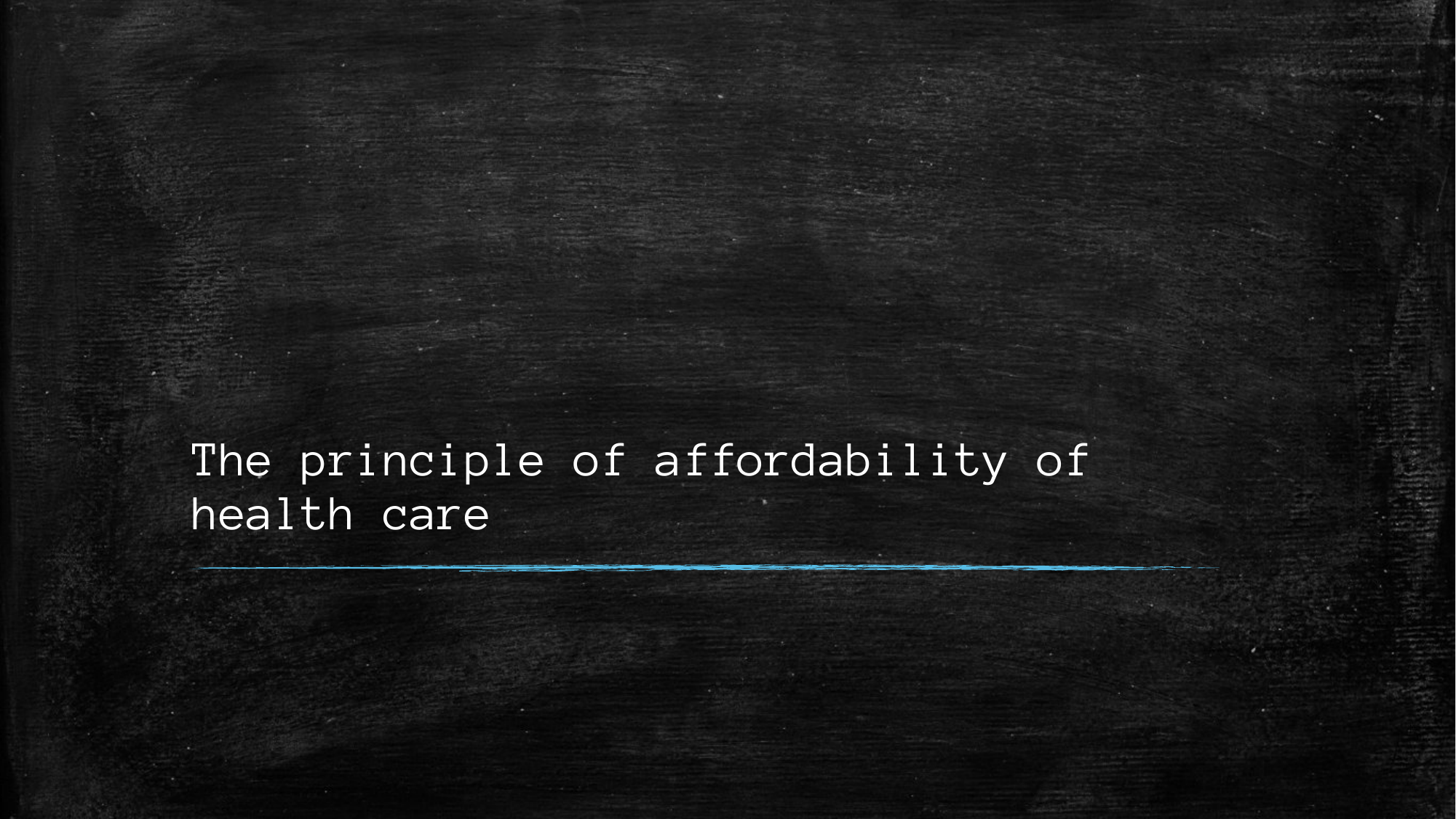

# The principle of affordability of health care